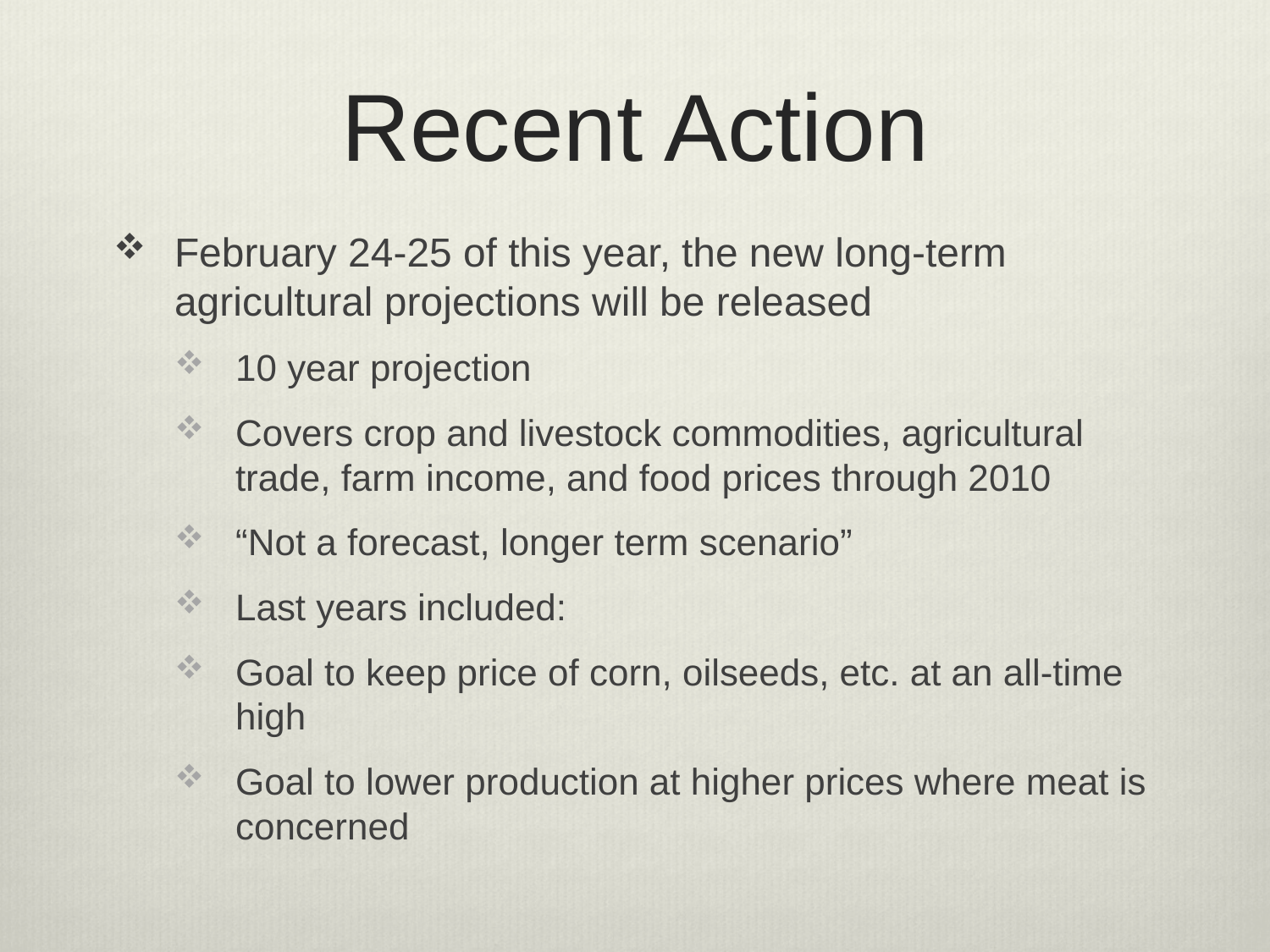

# Recent Action
February 24-25 of this year, the new long-term agricultural projections will be released
10 year projection
Covers crop and livestock commodities, agricultural trade, farm income, and food prices through 2010
“Not a forecast, longer term scenario”
Last years included:
Goal to keep price of corn, oilseeds, etc. at an all-time high
Goal to lower production at higher prices where meat is concerned